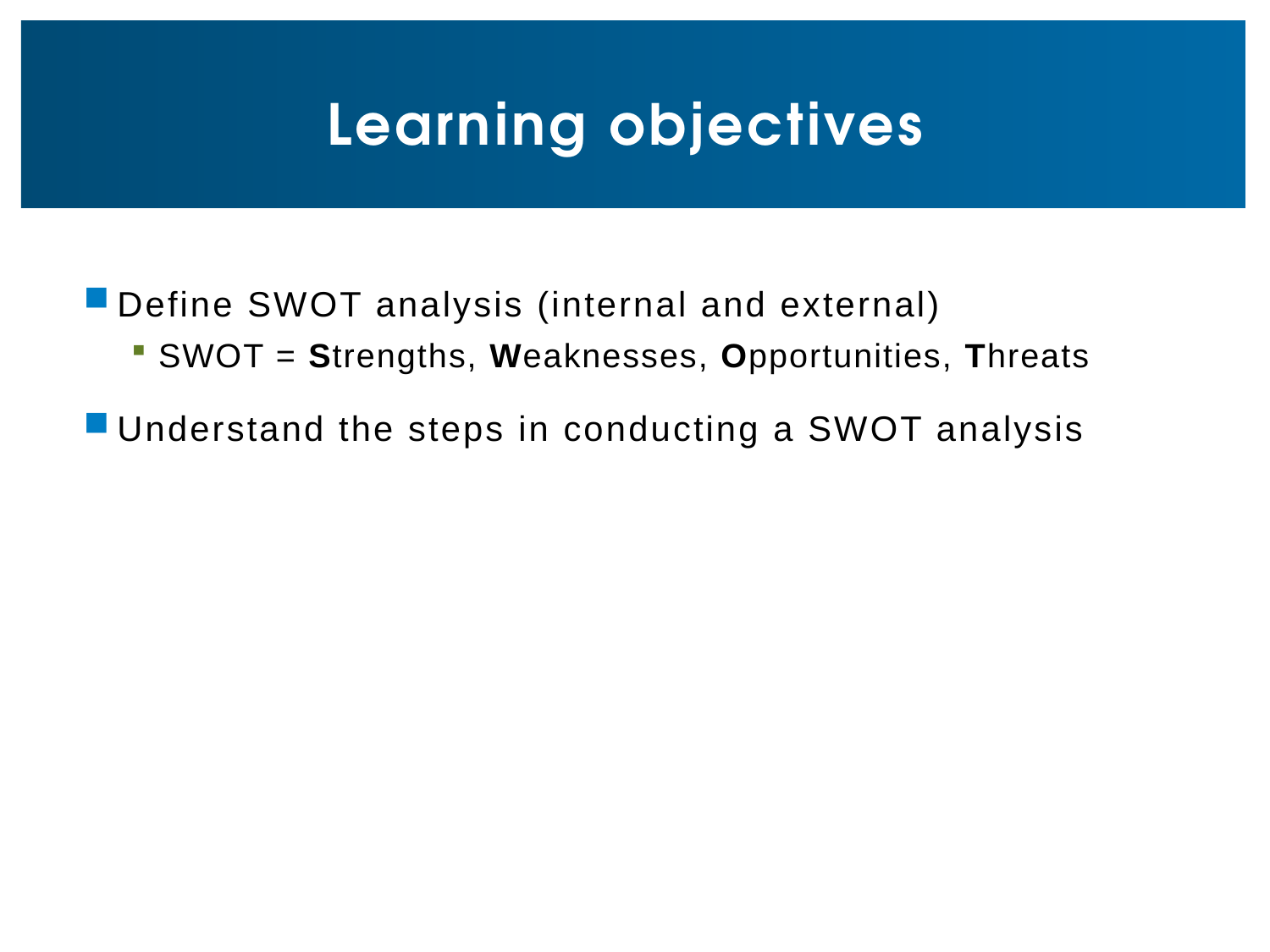

# Learning objectives
Define SWOT analysis (internal and external)
SWOT = Strengths, Weaknesses, Opportunities, Threats
Understand the steps in conducting a SWOT analysis